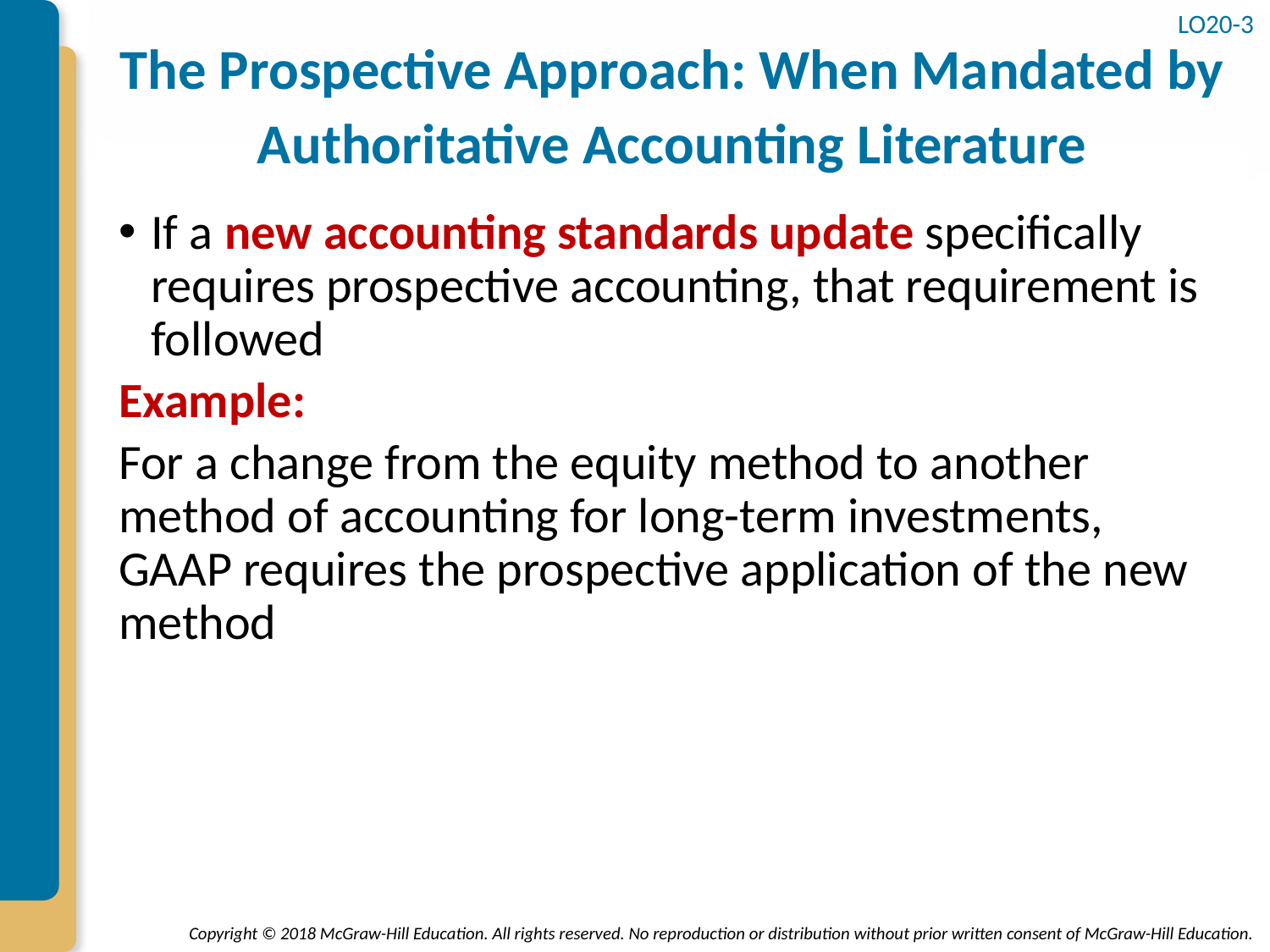

# The Prospective Approach: When Mandated by Authoritative Accounting Literature
LO20-3
If a new accounting standards update specifically requires prospective accounting, that requirement is followed
Example:
For a change from the equity method to another method of accounting for long-term investments, GAAP requires the prospective application of the new method